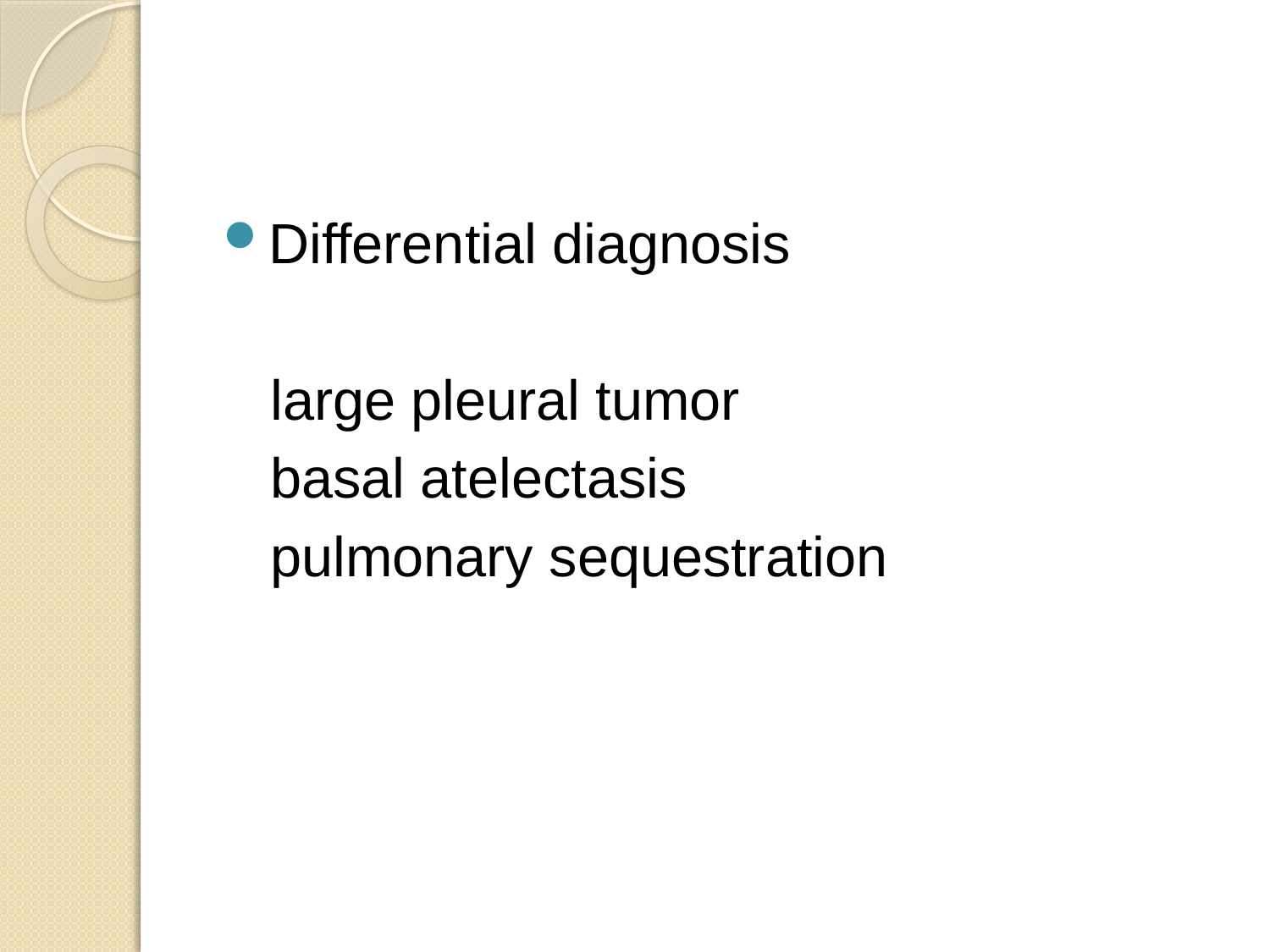

#
Differential diagnosis

   large pleural tumor
   basal atelectasis
   pulmonary sequestration